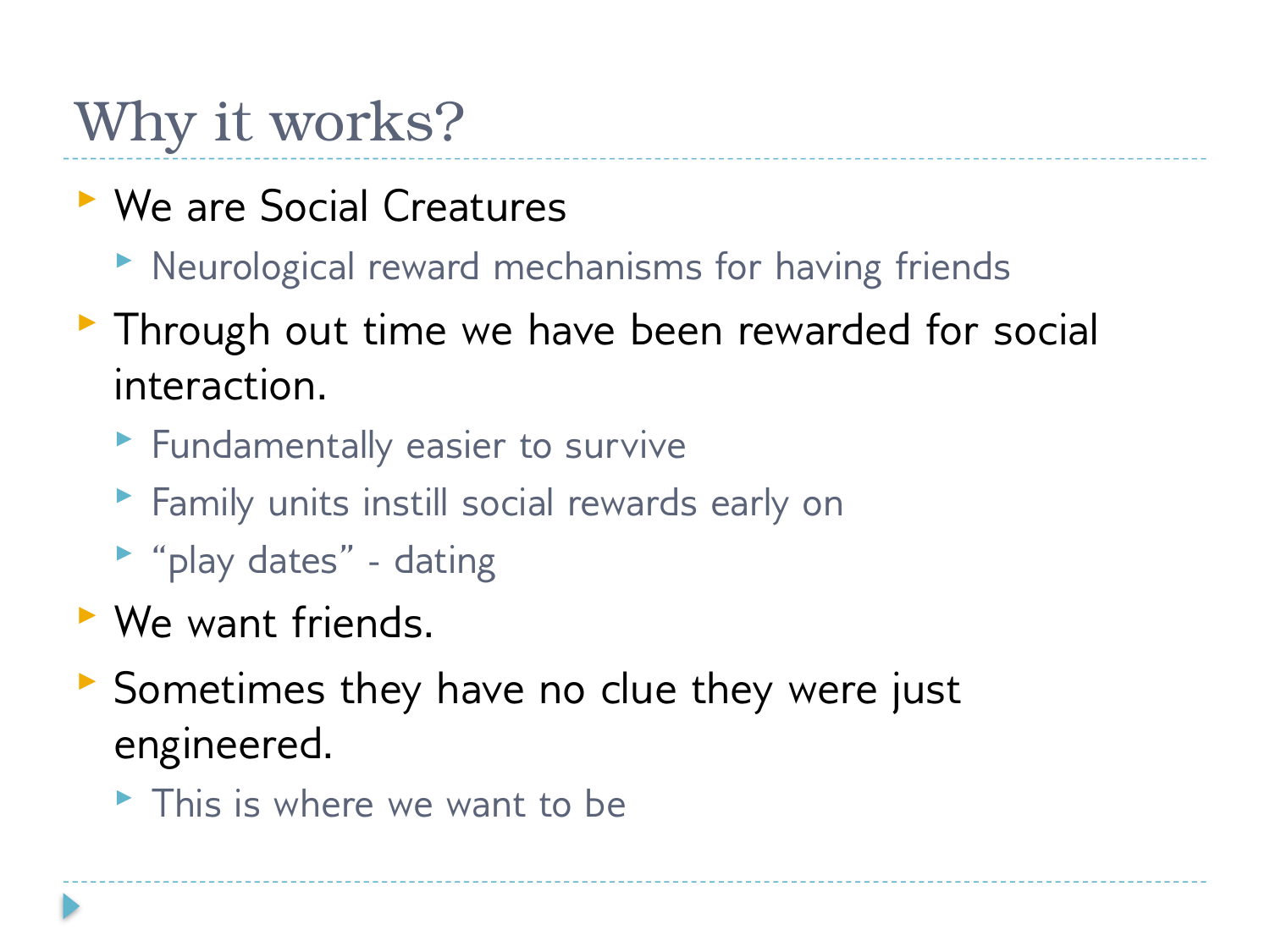

# Why it works?
We are Social Creatures
Neurological reward mechanisms for having friends
Through out time we have been rewarded for social interaction.
Fundamentally easier to survive
Family units instill social rewards early on
“play dates” - dating
We want friends.
Sometimes they have no clue they were just engineered.
This is where we want to be